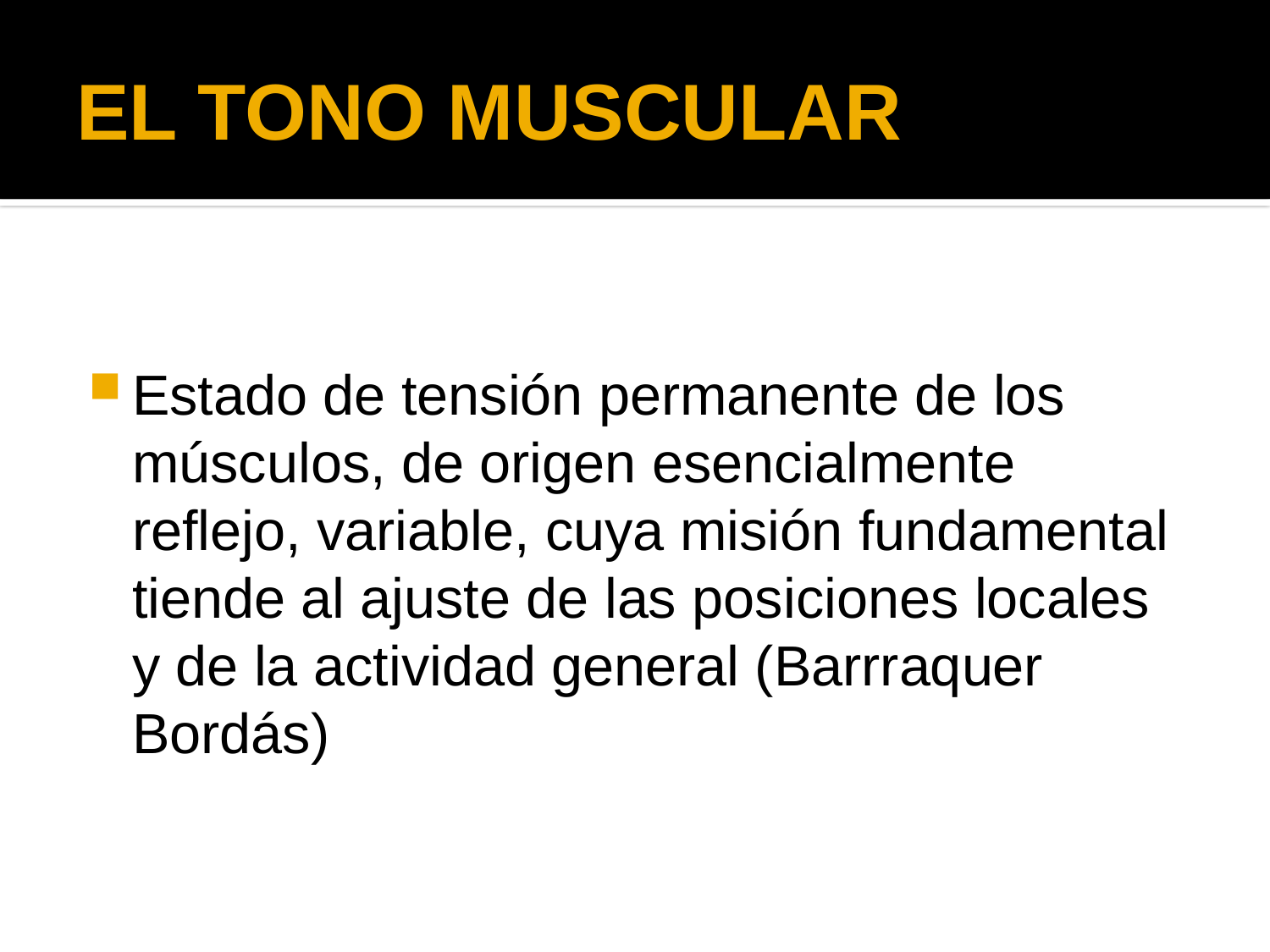

# EL TONO MUSCULAR
Estado de tensión permanente de los músculos, de origen esencialmente reflejo, variable, cuya misión fundamental tiende al ajuste de las posiciones locales  y de la actividad general (Barrraquer Bordás)